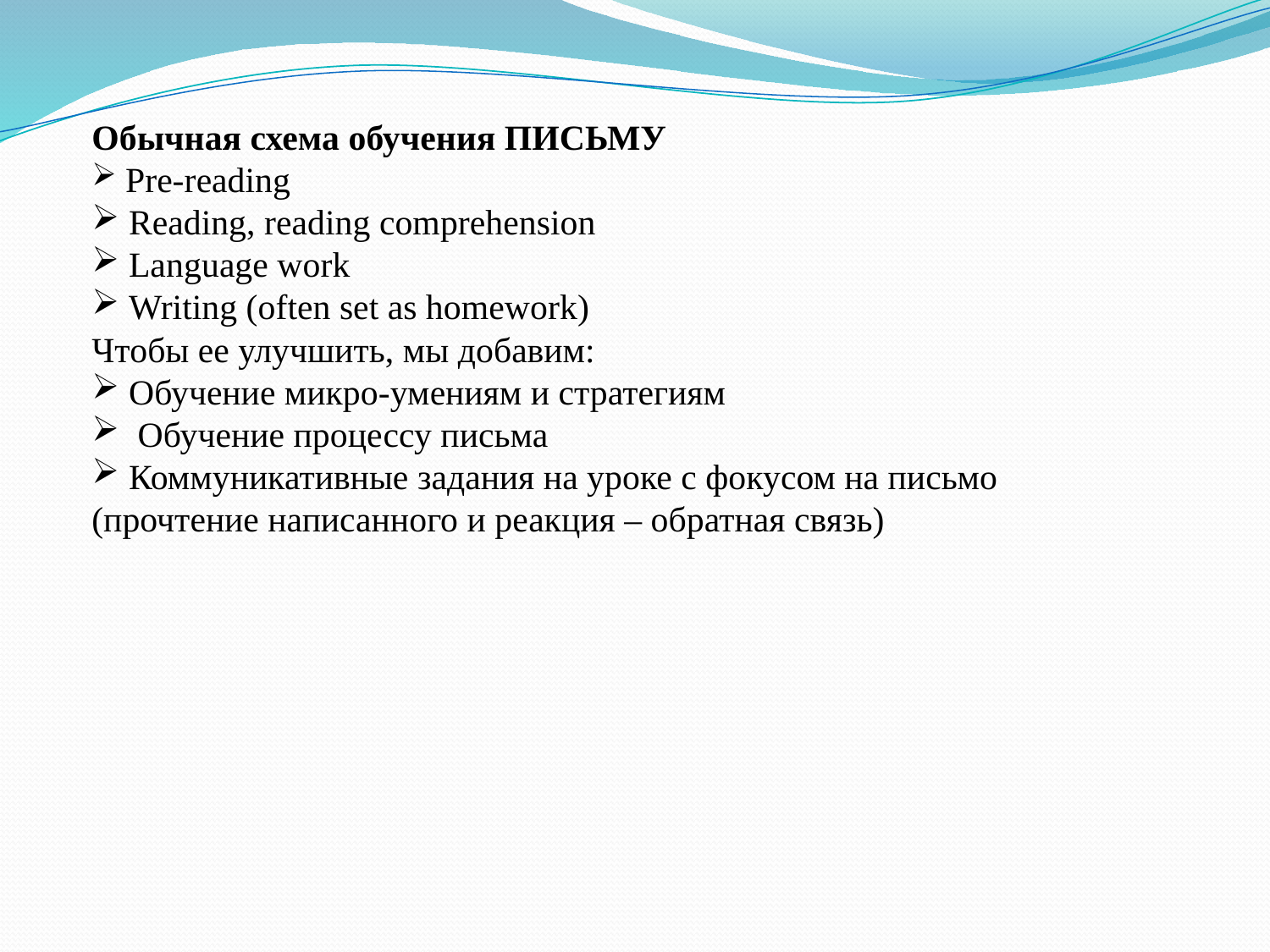

Обычная схема обучения ПИСЬМУ
 Pre-reading
 Reading, reading comprehension
 Language work
 Writing (often set as homework)
Чтобы ее улучшить, мы добавим:
 Обучение микро-умениям и стратегиям
  Обучение процессу письма
 Коммуникативные задания на уроке с фокусом на письмо (прочтение написанного и реакция – обратная связь)